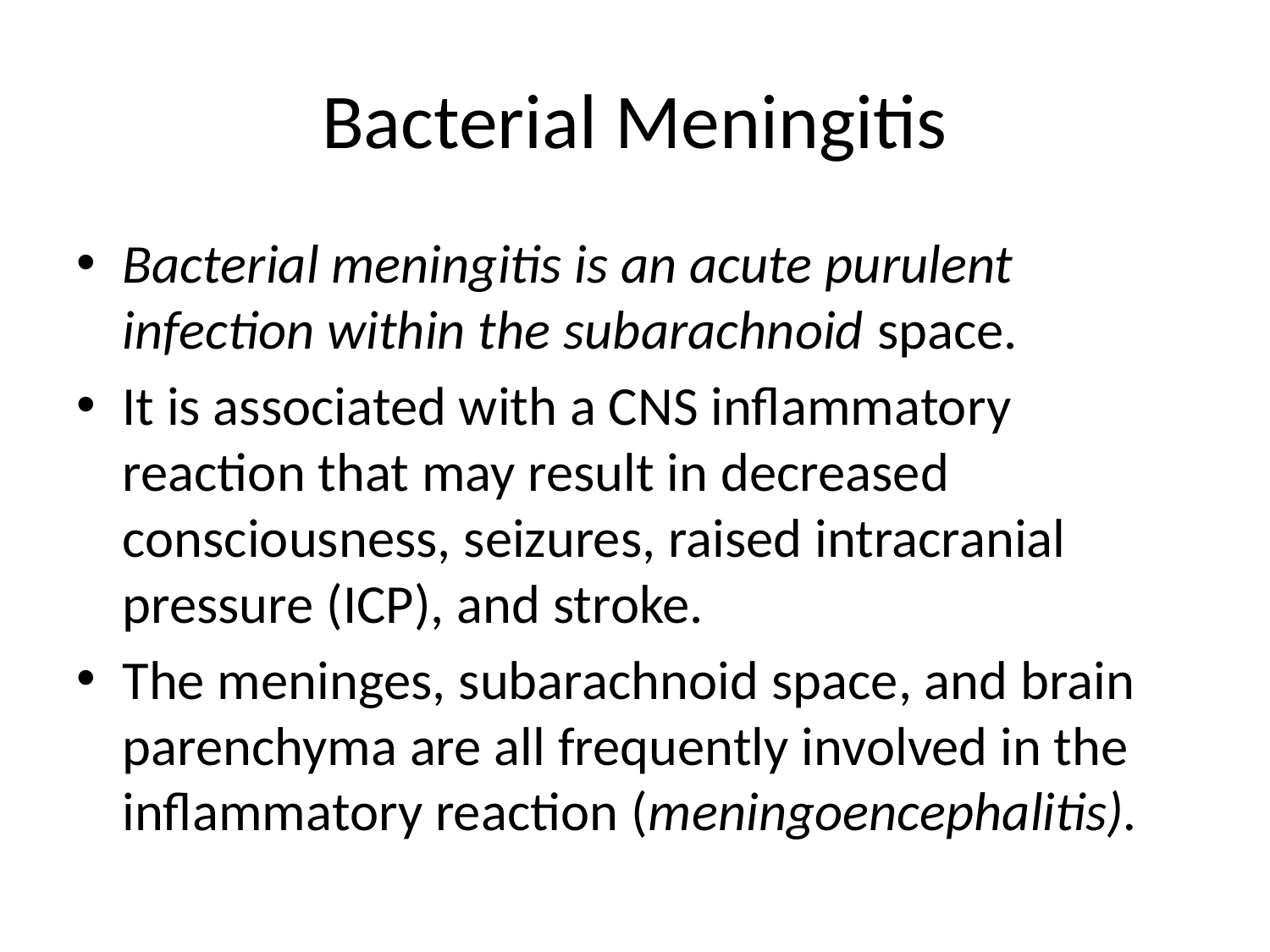

# Bacterial Meningitis
Bacterial meningitis is an acute purulent infection within the subarachnoid space.
It is associated with a CNS inflammatory reaction that may result in decreased consciousness, seizures, raised intracranial pressure (ICP), and stroke.
The meninges, subarachnoid space, and brain parenchyma are all frequently involved in the inflammatory reaction (meningoencephalitis).